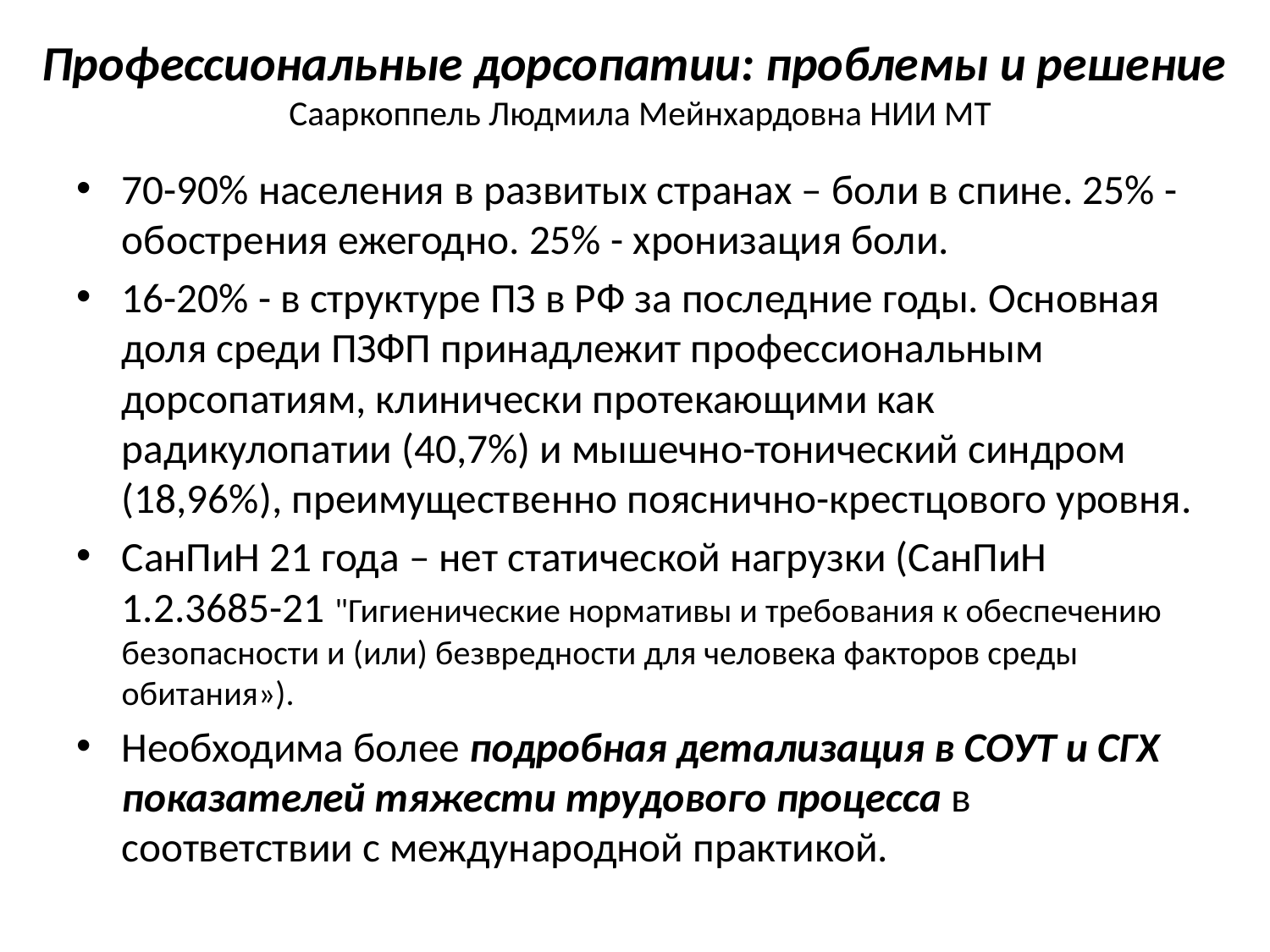

# Профессиональные дорсопатии: проблемы и решение Сааркоппель Людмила Мейнхардовна НИИ МТ
70-90% населения в развитых странах – боли в спине. 25% - обострения ежегодно. 25% - хронизация боли.
16-20% - в структуре ПЗ в РФ за последние годы. Основная доля среди ПЗФП принадлежит профессиональным дорсопатиям, клинически протекающими как радикулопатии (40,7%) и мышечно-тонический синдром (18,96%), преимущественно пояснично-крестцового уровня.
СанПиН 21 года – нет статической нагрузки (СанПиН 1.2.3685-21 "Гигиенические нормативы и требования к обеспечению безопасности и (или) безвредности для человека факторов среды обитания»).
Необходима более подробная детализация в СОУТ и СГХ показателей тяжести трудового процесса в соответствии с международной практикой.